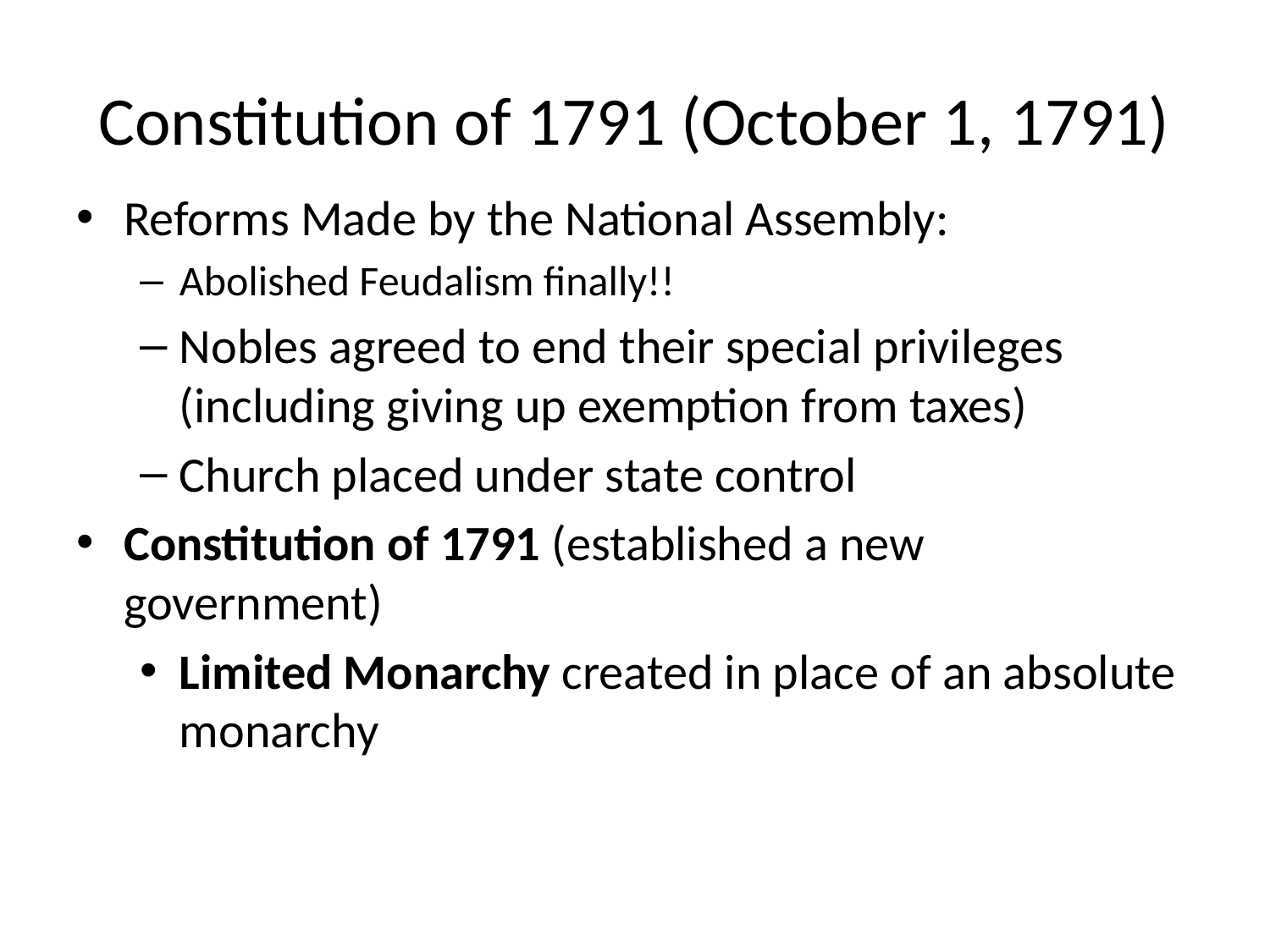

# Constitution of 1791 (October 1, 1791)
Reforms Made by the National Assembly:
Abolished Feudalism finally!!
Nobles agreed to end their special privileges (including giving up exemption from taxes)
Church placed under state control
Constitution of 1791 (established a new government)
Limited Monarchy created in place of an absolute monarchy